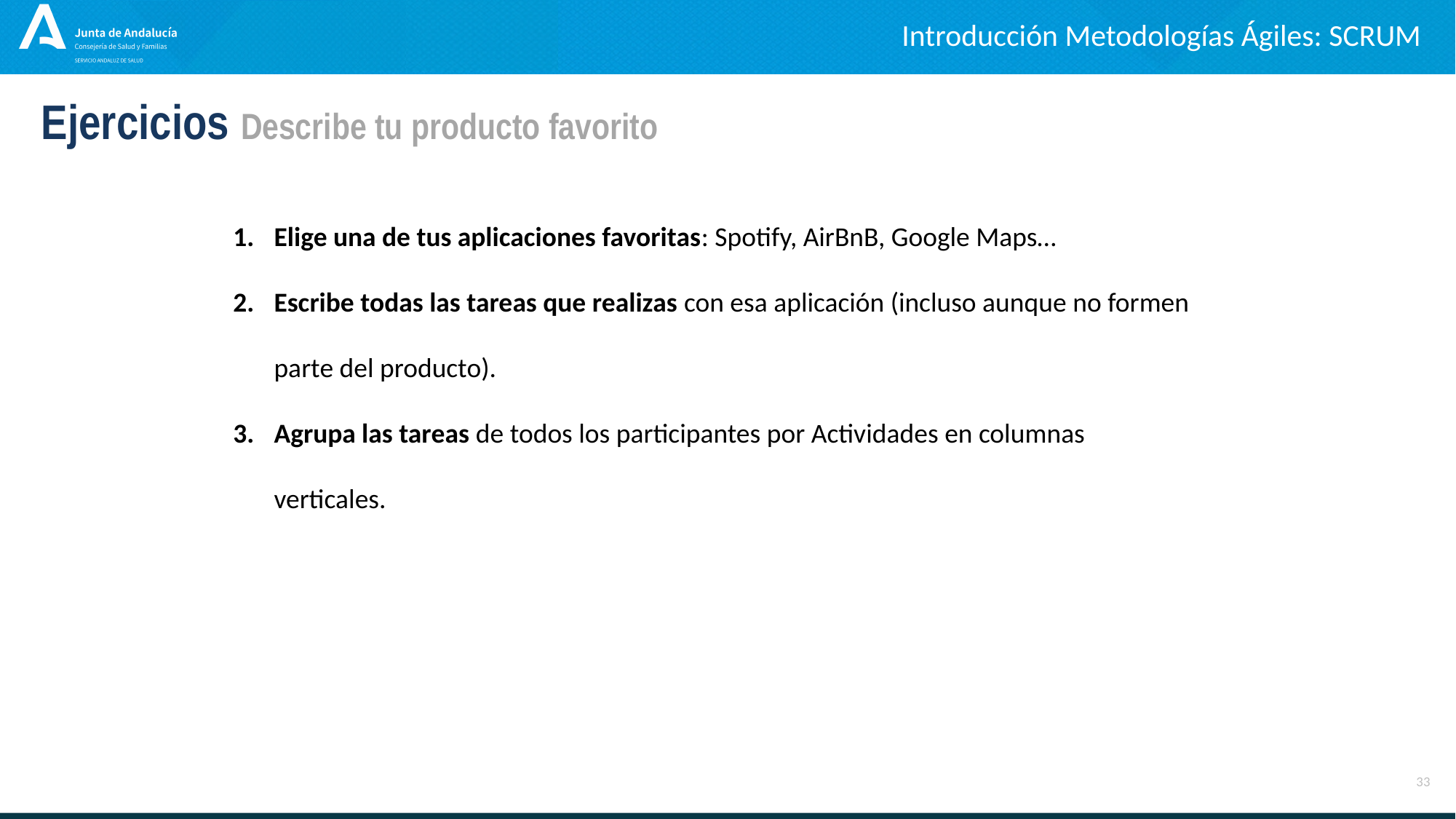

Introducción Metodologías Ágiles: SCRUM

Ejercicios Describe tu producto favorito

Elige una de tus aplicaciones favoritas: Spotify, AirBnB, Google Maps…
Escribe todas las tareas que realizas con esa aplicación (incluso aunque no formen parte del producto).
Agrupa las tareas de todos los participantes por Actividades en columnas verticales.
33